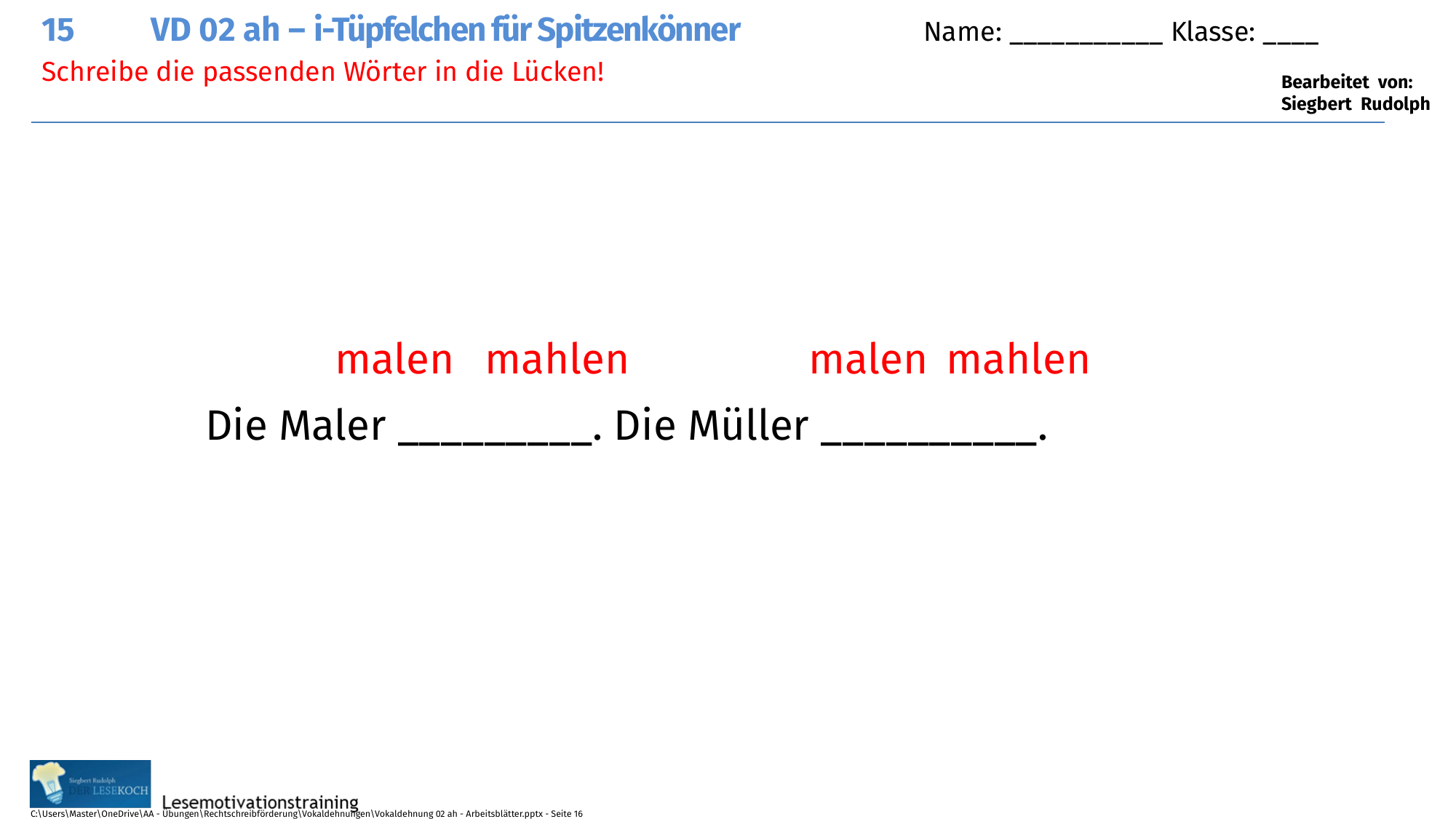

15	VD 02 ah – i-Tüpfelchen für Spitzenkönner		 Name: ___________ Klasse: ____
16
16
16
16
16
Schreibe die passenden Wörter in die Lücken!
malen
mahlen
malen
mahlen
Die Maler _________. Die Müller __________.

C:\Users\Master\OneDrive\AA - Übungen\Rechtschreibförderung\Vokaldehnungen\Vokaldehnung 02 ah - Arbeitsblätter.pptx - Seite 16